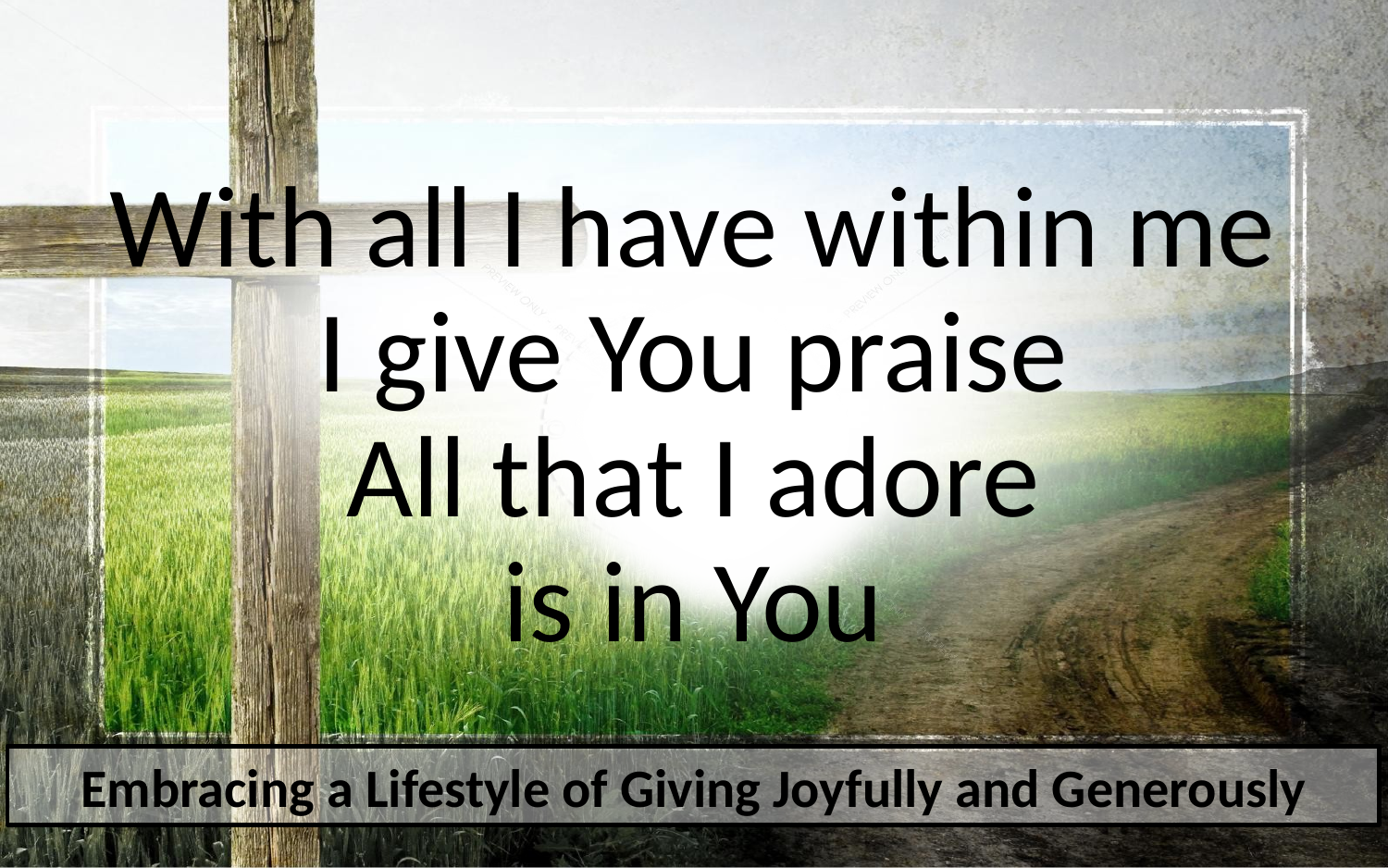

# With all I have within me I give You praise All that I adore is in You

Embracing a Lifestyle of Giving Joyfully and Generously